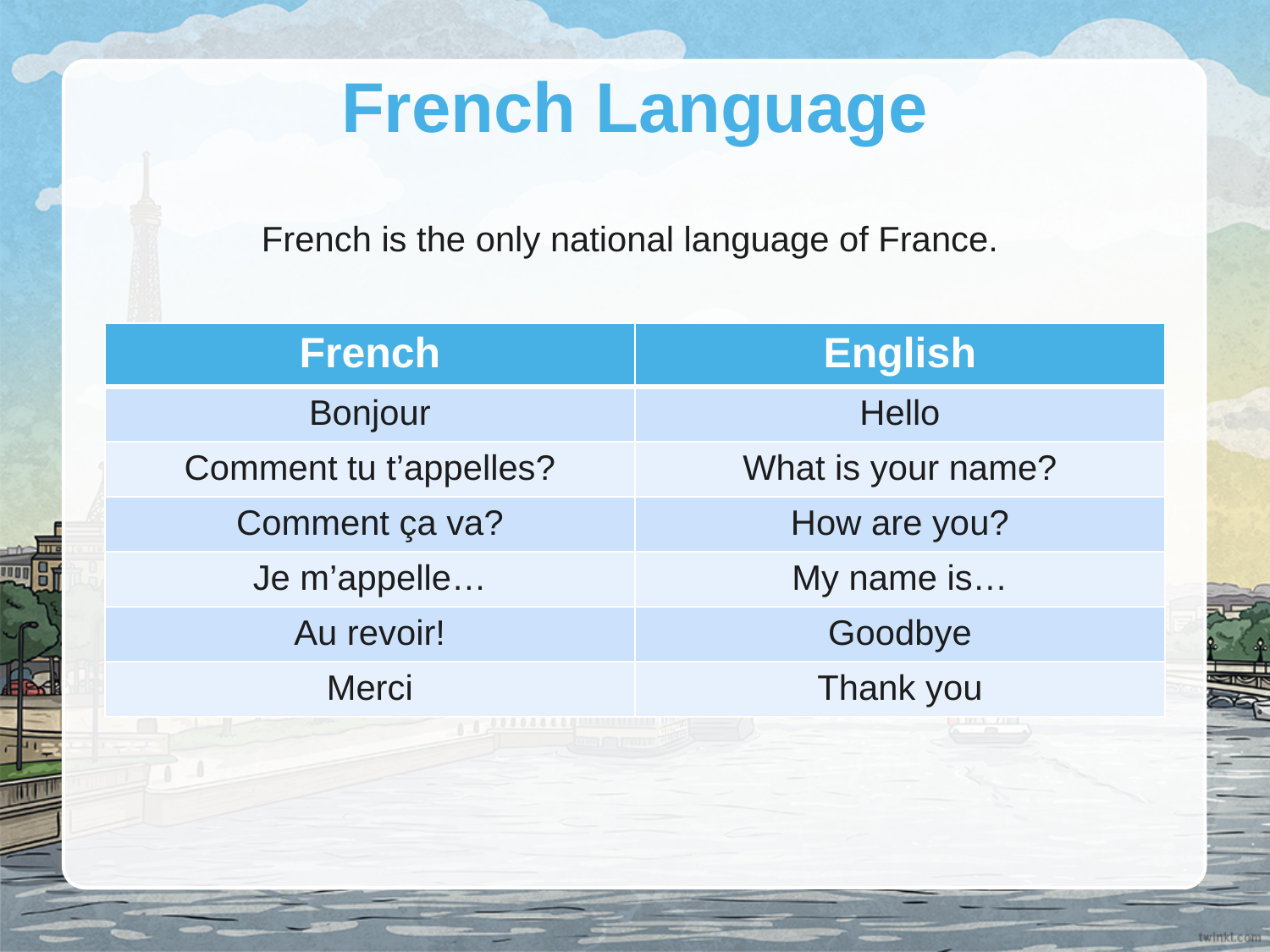

French Language
French is the only national language of France.

| French | English |
| --- | --- |
| Bonjour | Hello |
| Comment tu t’appelles? | What is your name? |
| Comment ça va? | How are you? |
| Je m’appelle… | My name is… |
| Au revoir! | Goodbye |
| Merci | Thank you |